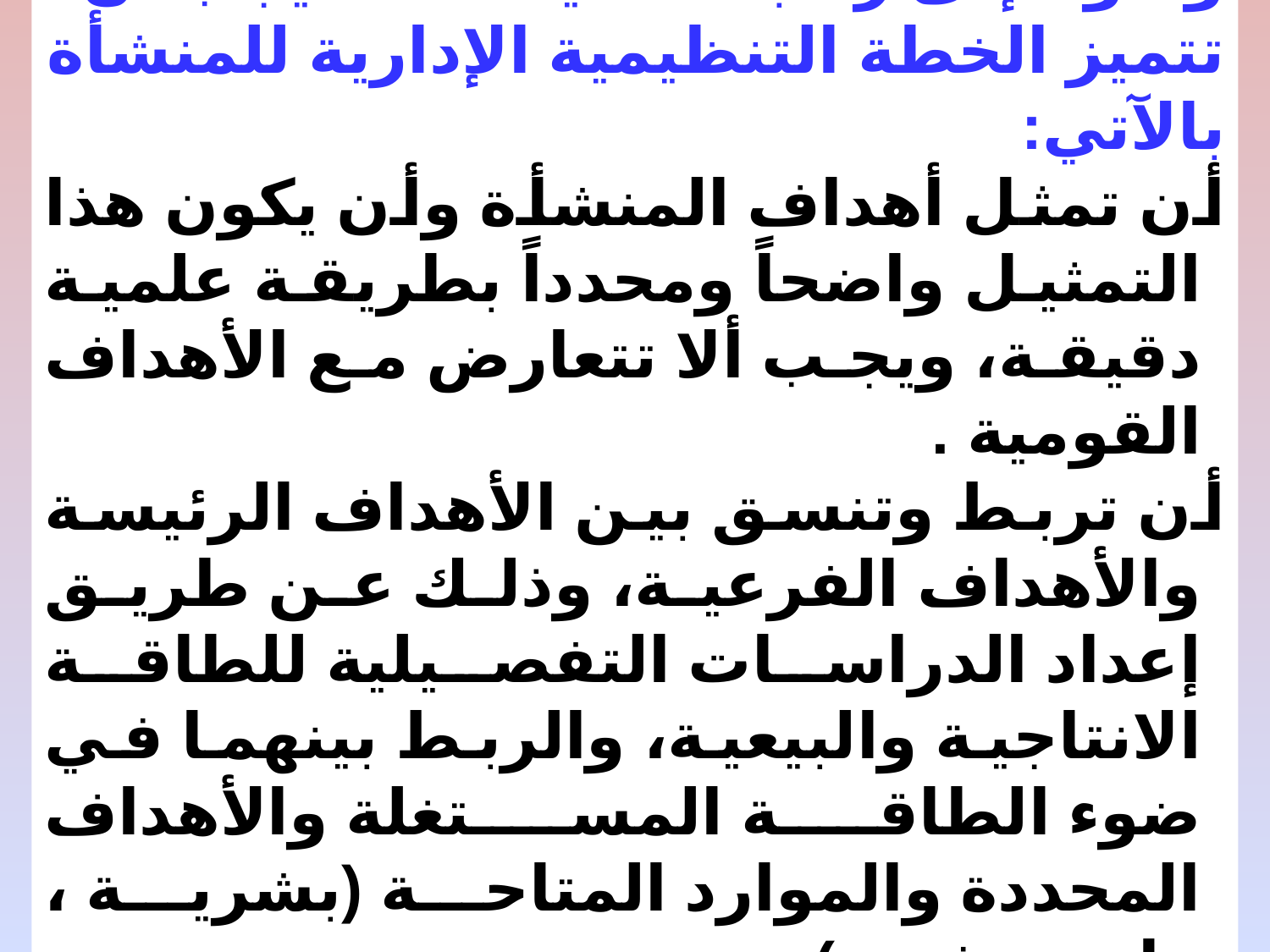

خطة تنظيمية إداية:
وصولاً إلى رقابة داخلية فاعلة يجب ان تتميز الخطة التنظيمية الإدارية للمنشأة بالآتي:
أن تمثل أهداف المنشأة وأن يكون هذا التمثيل واضحاً ومحدداً بطريقة علمية دقيقة، ويجب ألا تتعارض مع الأهداف القومية .
أن تربط وتنسق بين الأهداف الرئيسة والأهداف الفرعية، وذلك عن طريق إعداد الدراسات التفصيلية للطاقة الانتاجية والبيعية، والربط بينهما في ضوء الطاقة المستغلة والأهداف المحددة والموارد المتاحة (بشرية ، مادية ، فنية )